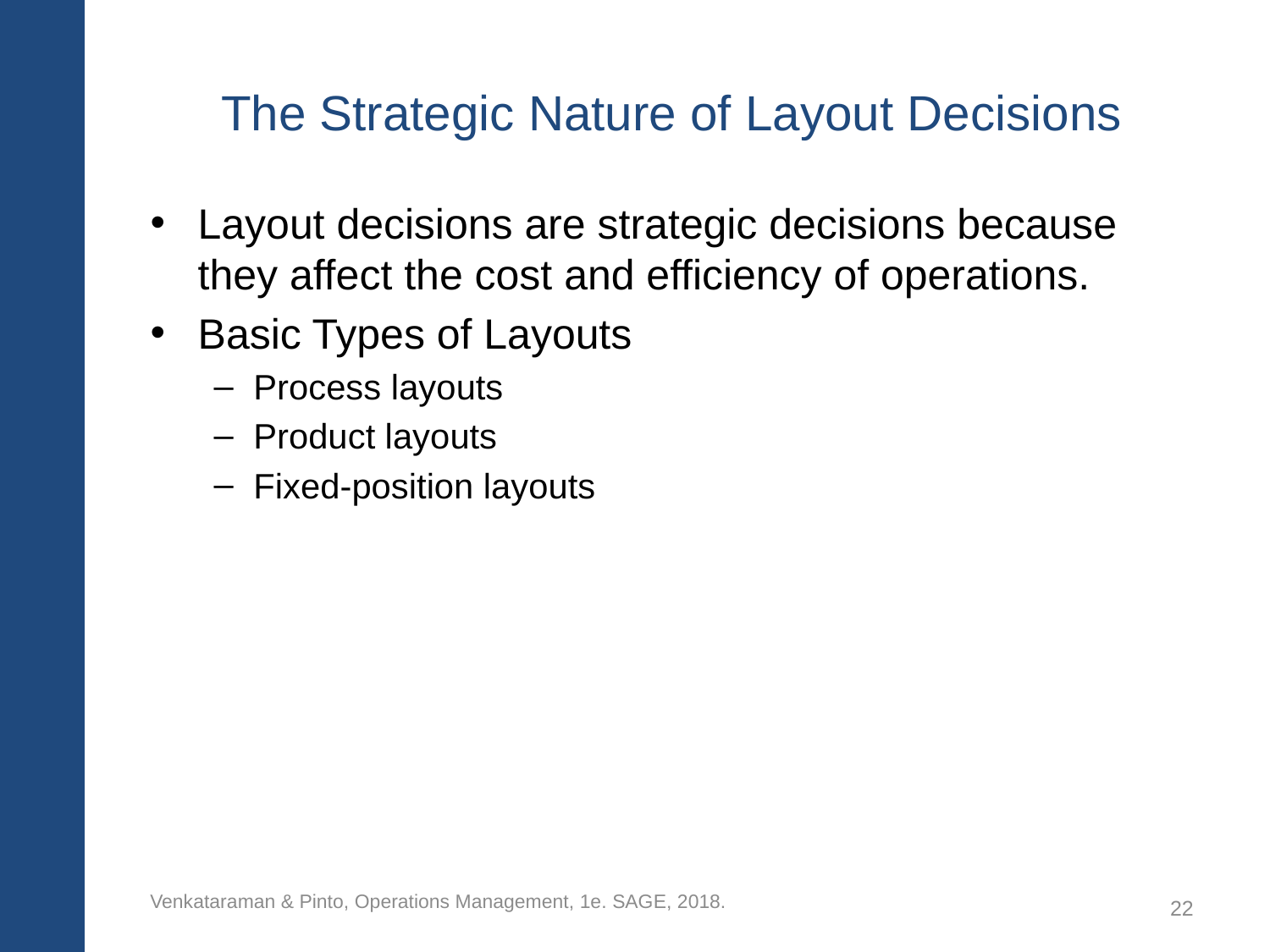

# The Strategic Nature of Layout Decisions
Layout decisions are strategic decisions because they affect the cost and efficiency of operations.
Basic Types of Layouts
Process layouts
Product layouts
Fixed-position layouts
Venkataraman & Pinto, Operations Management, 1e. SAGE, 2018.
22